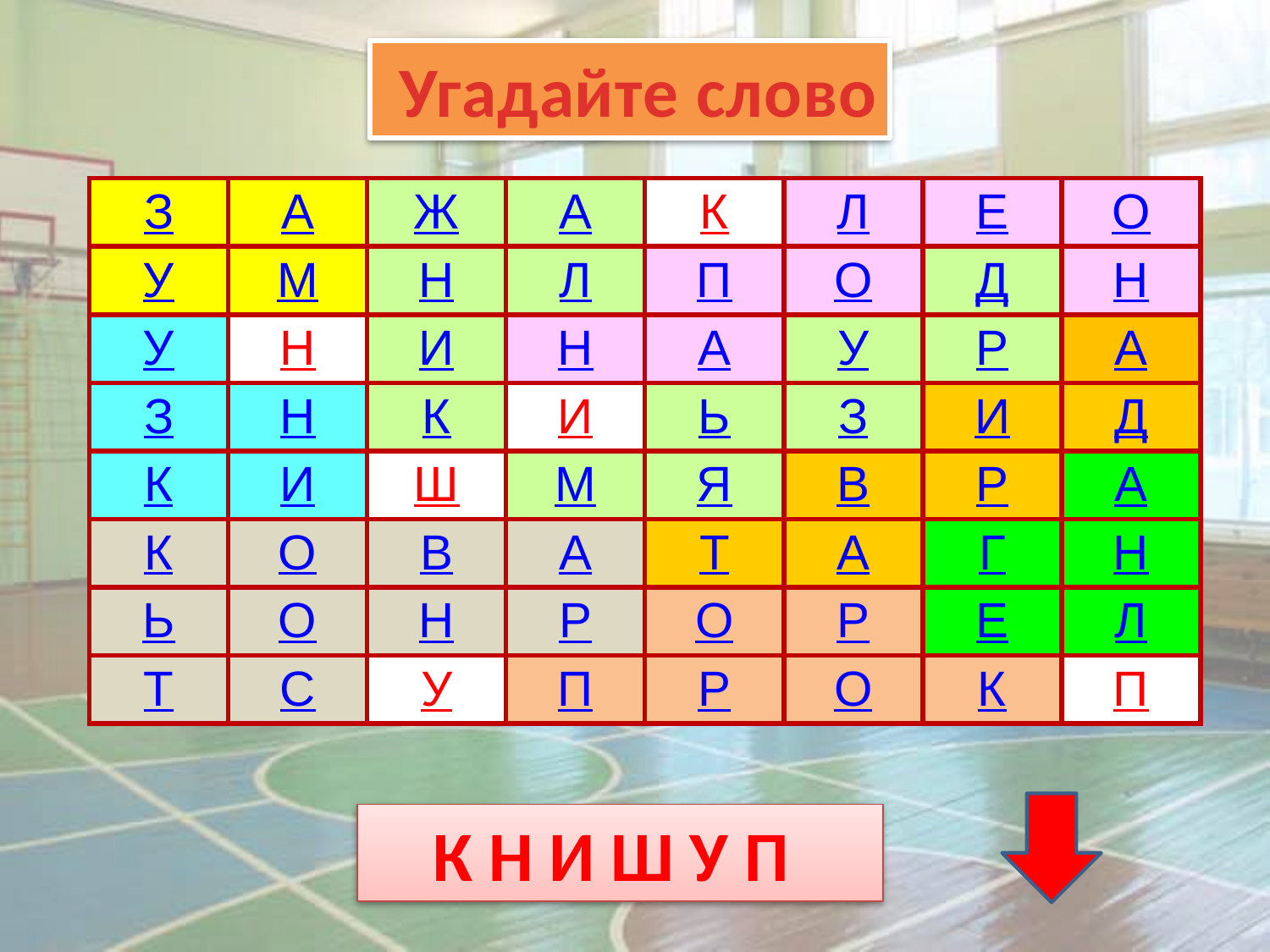

Угадайте слово
| З | А | Ж | А | К | Л | Е | О |
| --- | --- | --- | --- | --- | --- | --- | --- |
| У | М | Н | Л | П | О | Д | Н |
| У | Н | И | Н | А | У | Р | А |
| З | Н | К | И | Ь | З | И | Д |
| К | И | Ш | М | Я | В | Р | А |
| К | О | В | А | Т | А | Г | Н |
| Ь | О | Н | Р | О | Р | Е | Л |
| Т | С | У | П | Р | О | К | П |

    К Н И Ш У П